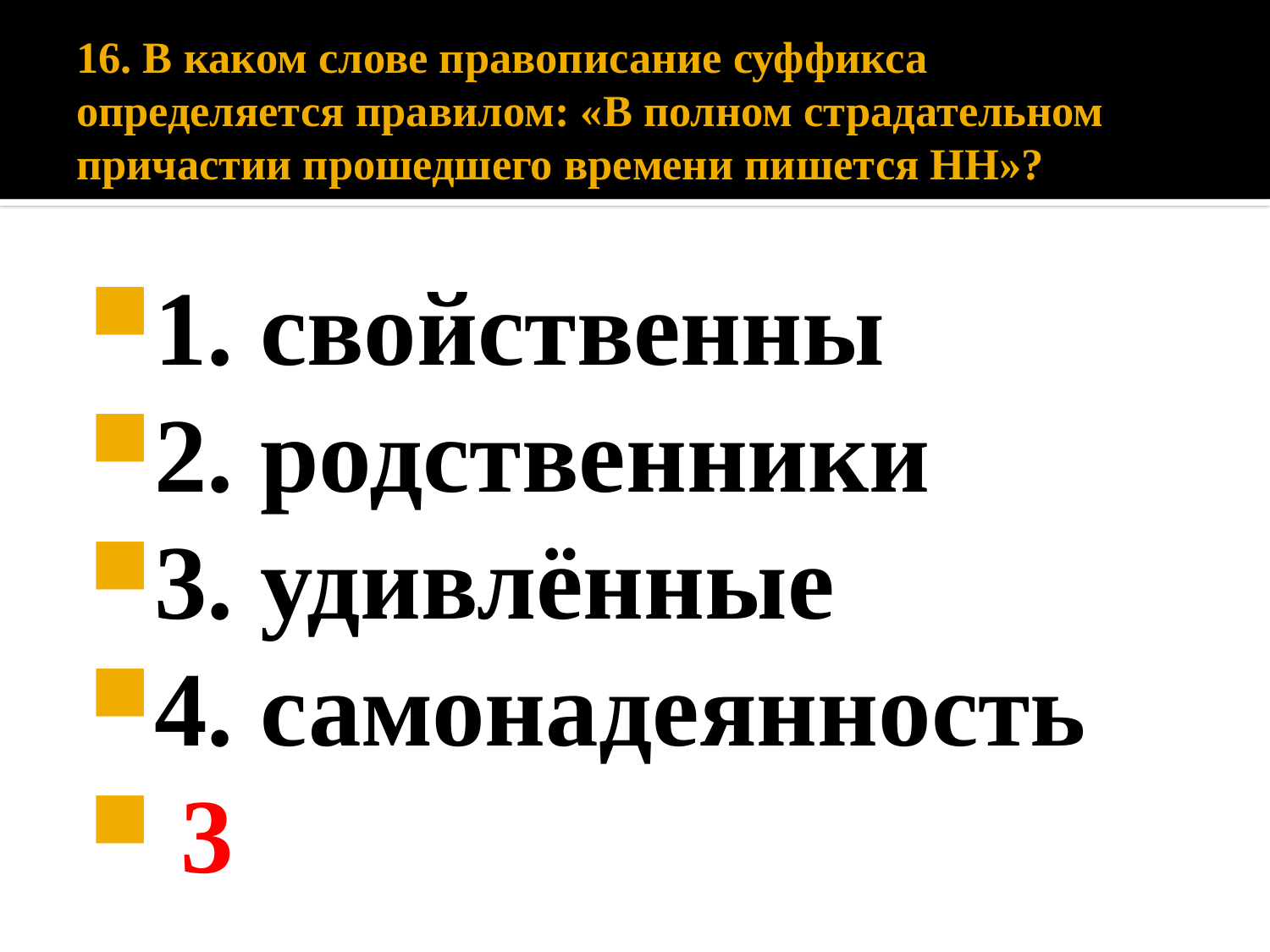

# 16. В каком слове правописание суффикса определяется правилом: «В полном страдательном причастии прошедшего времени пишется НН»?
1. свойственны
2. родственники
3. удивлённые
4. самонадеянность
 3